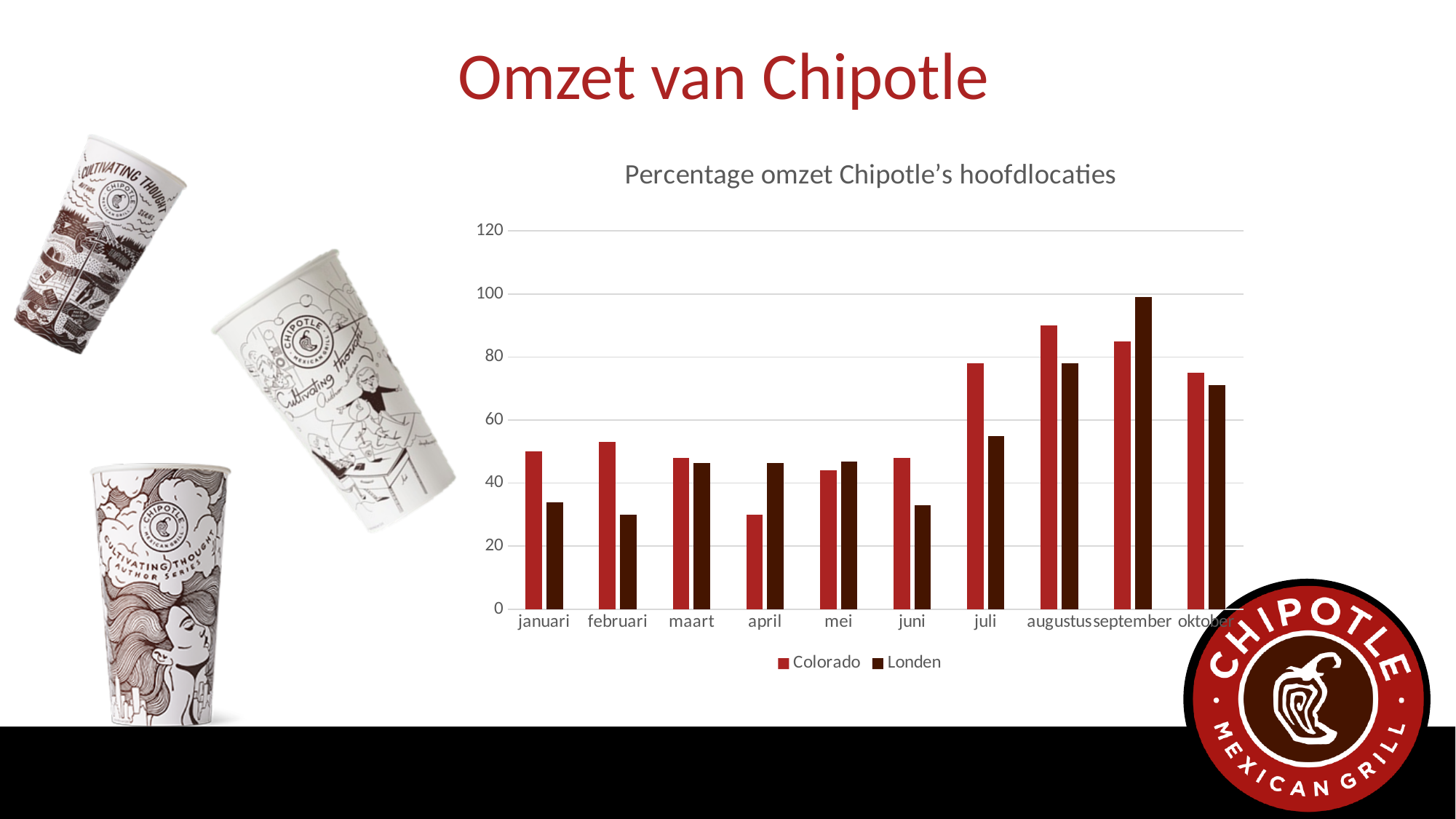

# Omzet van Chipotle

### Chart: Percentage omzet Chipotle’s hoofdlocaties

| Category | Colorado | Londen |
|---|---|---|
| januari | 50.0 | 34.0 |
| februari | 53.0 | 30.0 |
| maart | 48.0 | 46.3 |
| april | 30.0 | 46.4 |
| mei | 44.0 | 46.8 |
| juni | 48.0 | 33.0 |
| juli | 78.0 | 55.0 |
| augustus | 90.0 | 78.0 |
| september | 85.0 | 99.0 |
| oktober | 75.0 | 71.2 |